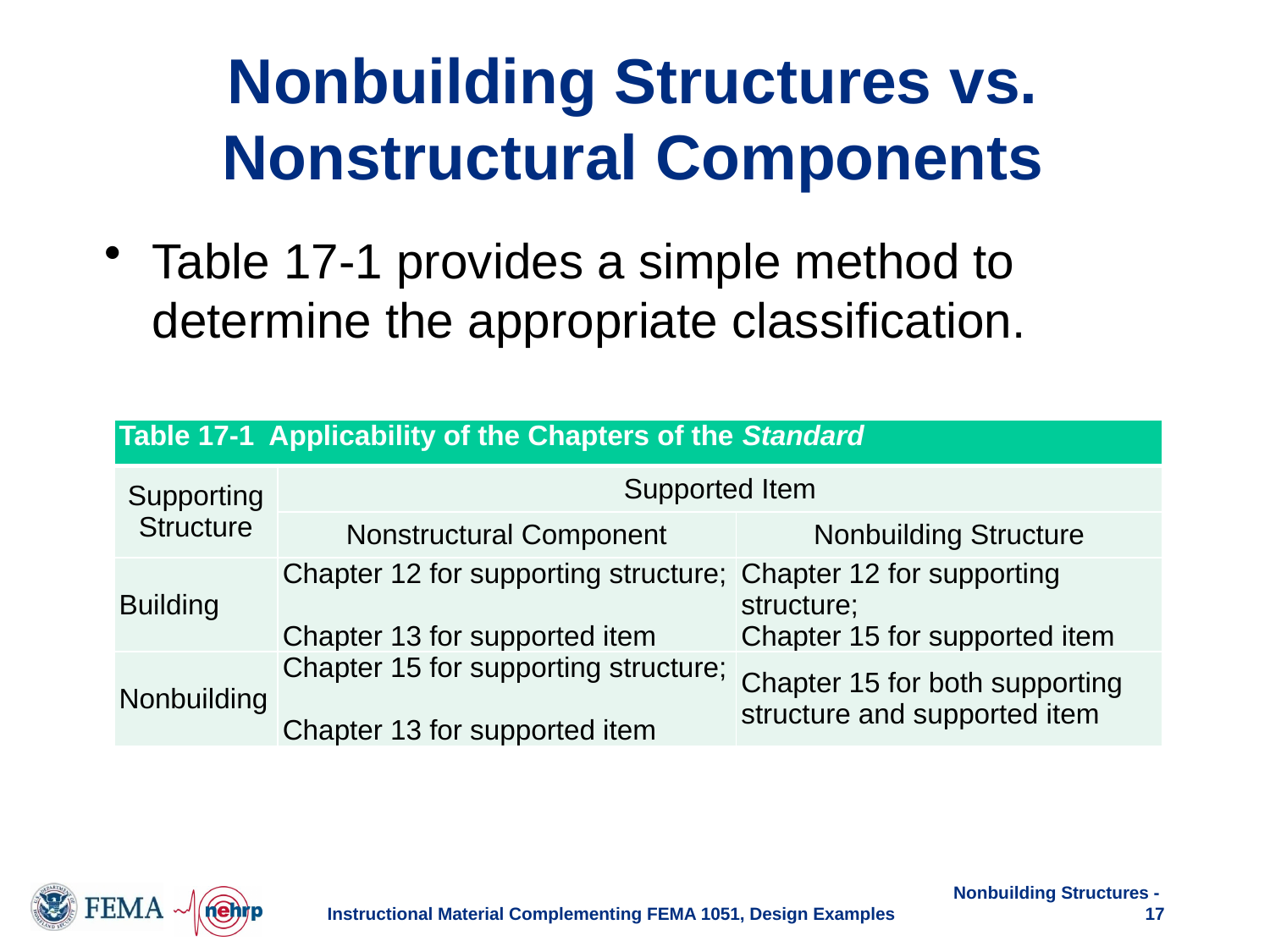

# Nonbuilding Structures vs. Nonstructural Components
Table 17-1 provides a simple method to determine the appropriate classification.
| Table 17-1 Applicability of the Chapters of the Standard |  |  |
| --- | --- | --- |
| Supporting Structure | Supported Item |  |
|  | Nonstructural Component | Nonbuilding Structure |
| Building | Chapter 12 for supporting structure; Chapter 13 for supported item | Chapter 12 for supporting structure; Chapter 15 for supported item |
| Nonbuilding | Chapter 15 for supporting structure; Chapter 13 for supported item | Chapter 15 for both supporting structure and supported item |
Instructional Material Complementing FEMA 1051, Design Examples
Nonbuilding Structures - 17